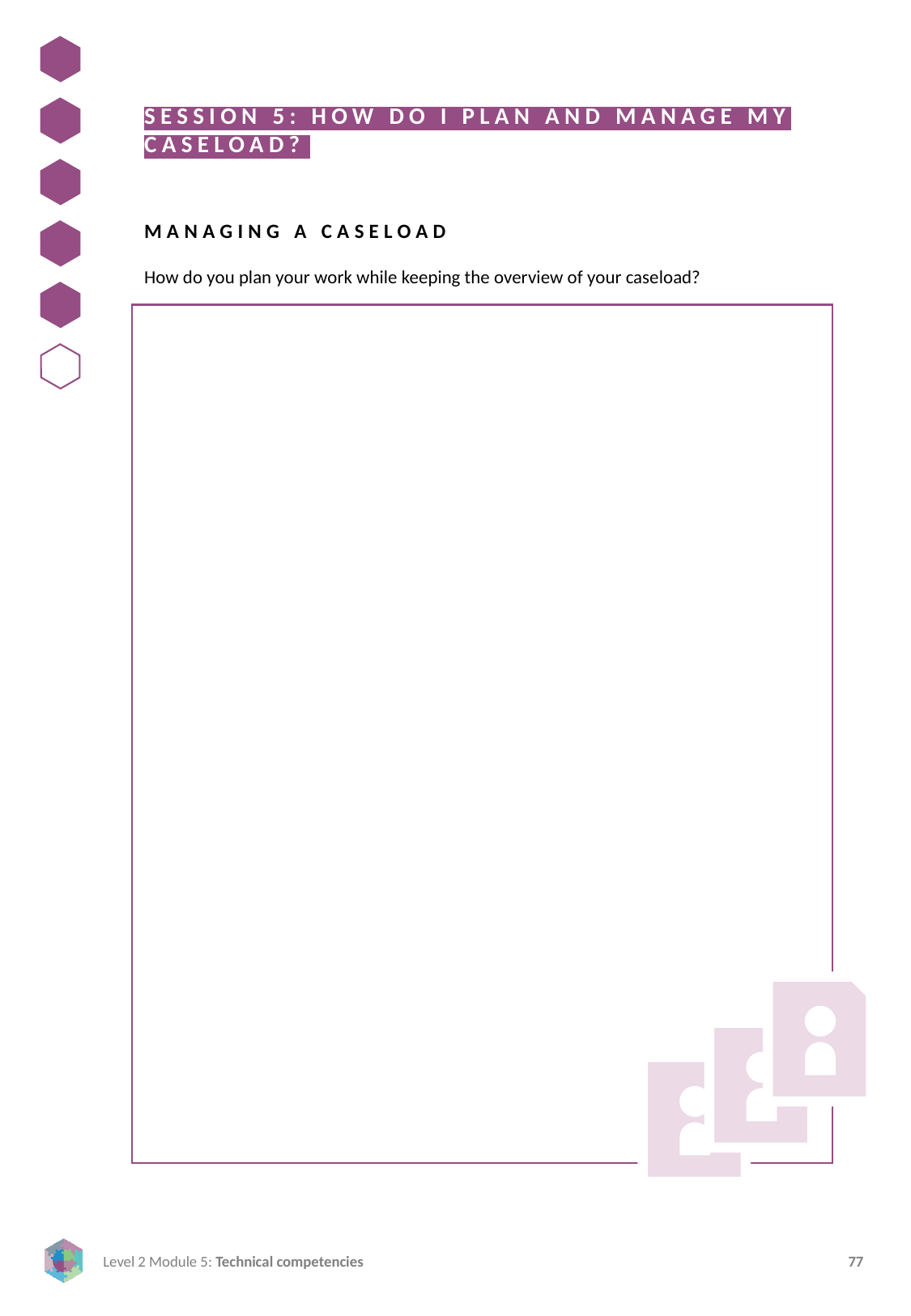

SESSION 5: HOW DO I PLAN AND MANAGE MY CASELOAD?

MANAGING A CASELOAD

How do you plan your work while keeping the overview of your caseload?